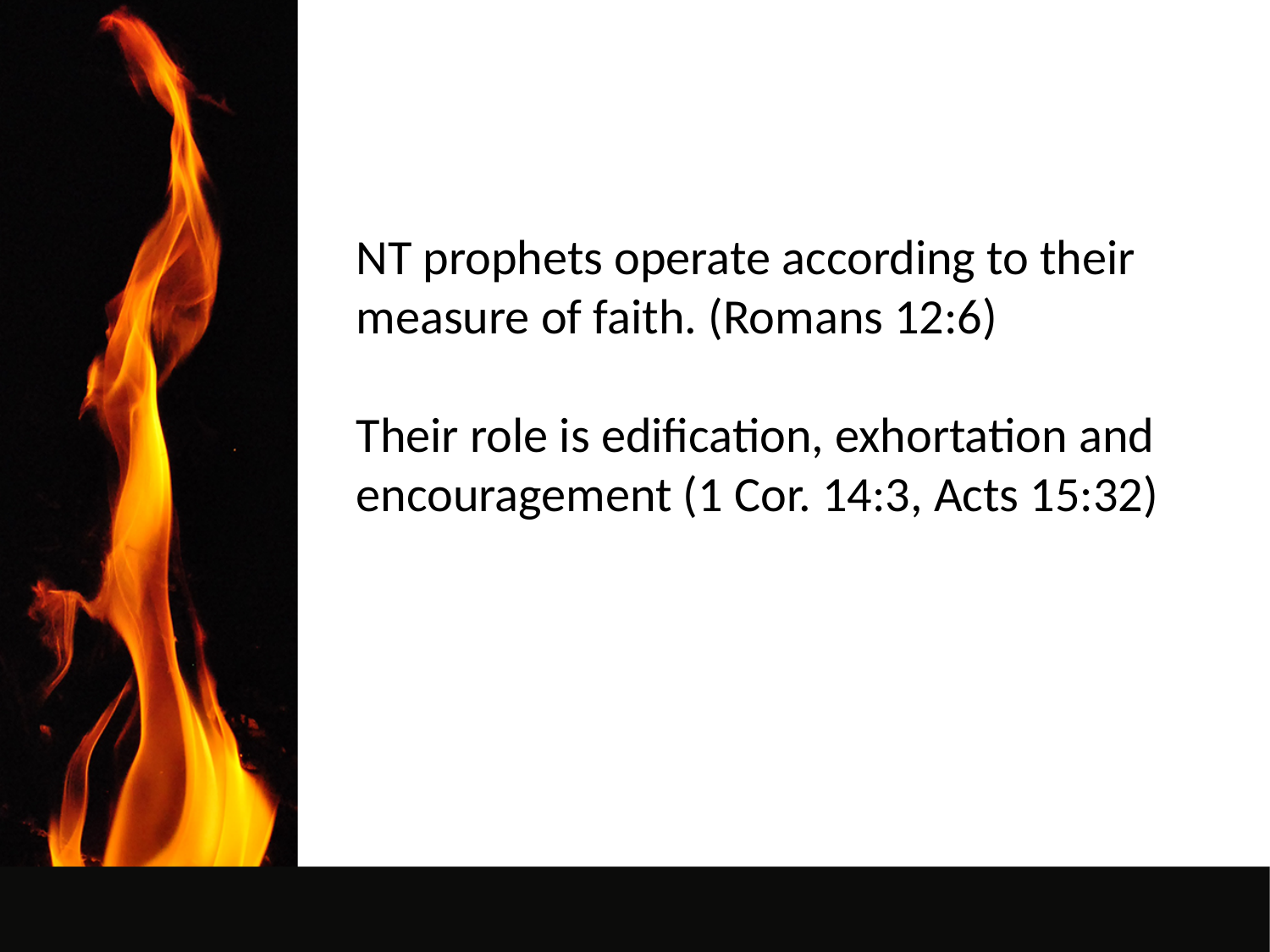

NT prophets operate according to their measure of faith. (Romans 12:6)
Their role is edification, exhortation and encouragement (1 Cor. 14:3, Acts 15:32)